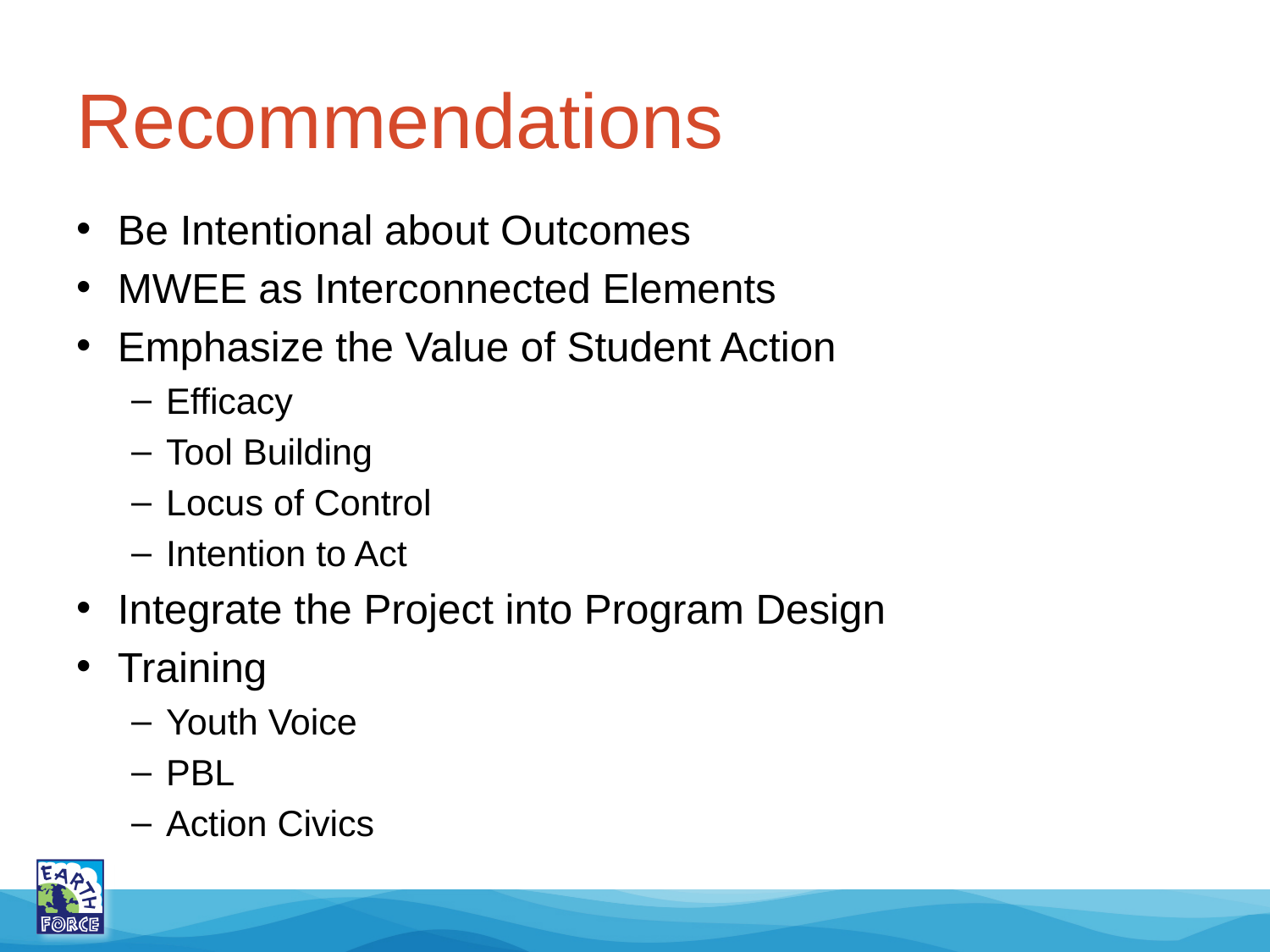

# Recommendations
Be Intentional about Outcomes
MWEE as Interconnected Elements
Emphasize the Value of Student Action
Efficacy
Tool Building
Locus of Control
Intention to Act
Integrate the Project into Program Design
Training
Youth Voice
PBL
Action Civics